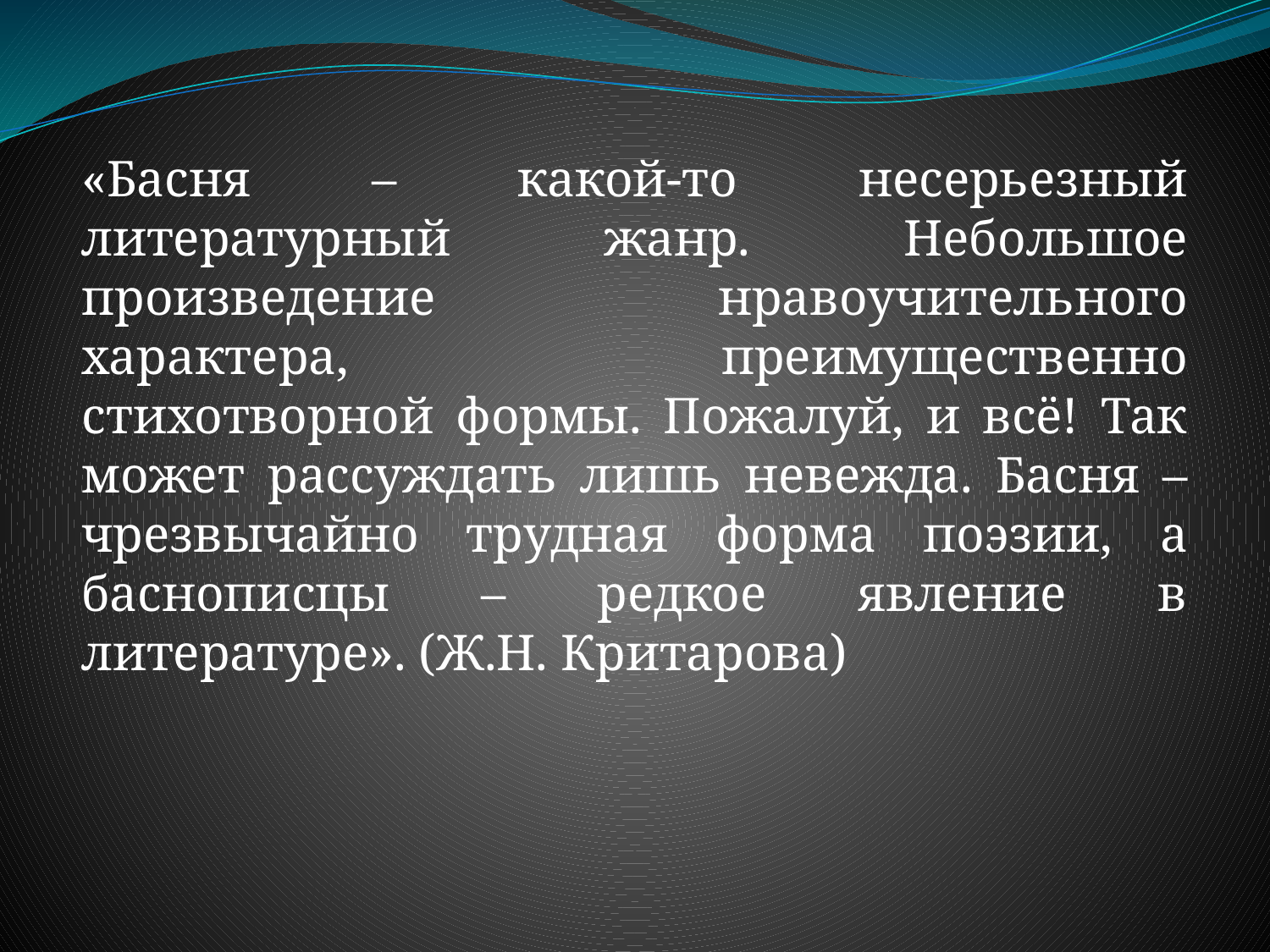

«Басня – какой-то несерьезный литературный жанр. Небольшое произведение нравоучительного характера, преимущественно стихотворной формы. Пожалуй, и всё! Так может рассуждать лишь невежда. Басня – чрезвычайно трудная форма поэзии, а баснописцы – редкое явление в литературе». (Ж.Н. Критарова)